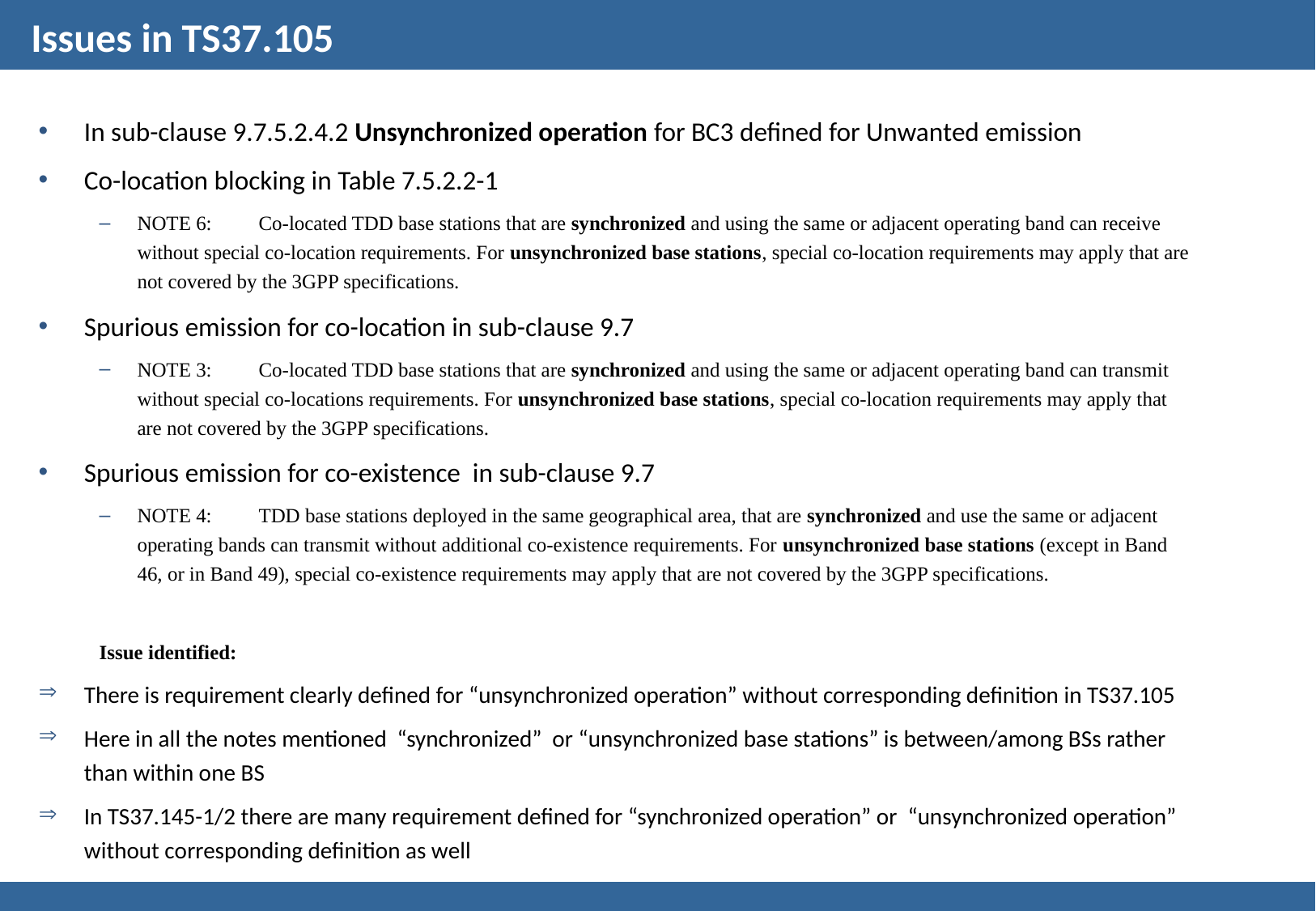

# Issues in TS37.105
In sub-clause 9.7.5.2.4.2 Unsynchronized operation for BC3 defined for Unwanted emission
Co-location blocking in Table 7.5.2.2-1
NOTE 6:	Co-located TDD base stations that are synchronized and using the same or adjacent operating band can receive without special co-location requirements. For unsynchronized base stations, special co-location requirements may apply that are not covered by the 3GPP specifications.
Spurious emission for co-location in sub-clause 9.7
NOTE 3:	Co-located TDD base stations that are synchronized and using the same or adjacent operating band can transmit without special co-locations requirements. For unsynchronized base stations, special co-location requirements may apply that are not covered by the 3GPP specifications.
Spurious emission for co-existence  in sub-clause 9.7
NOTE 4:	TDD base stations deployed in the same geographical area, that are synchronized and use the same or adjacent operating bands can transmit without additional co-existence requirements. For unsynchronized base stations (except in Band 46, or in Band 49), special co-existence requirements may apply that are not covered by the 3GPP specifications.

Issue identified:
There is requirement clearly defined for “unsynchronized operation” without corresponding definition in TS37.105
Here in all the notes mentioned  “synchronized”  or “unsynchronized base stations” is between/among BSs rather than within one BS
In TS37.145-1/2 there are many requirement defined for “synchronized operation” or  “unsynchronized operation” without corresponding definition as well